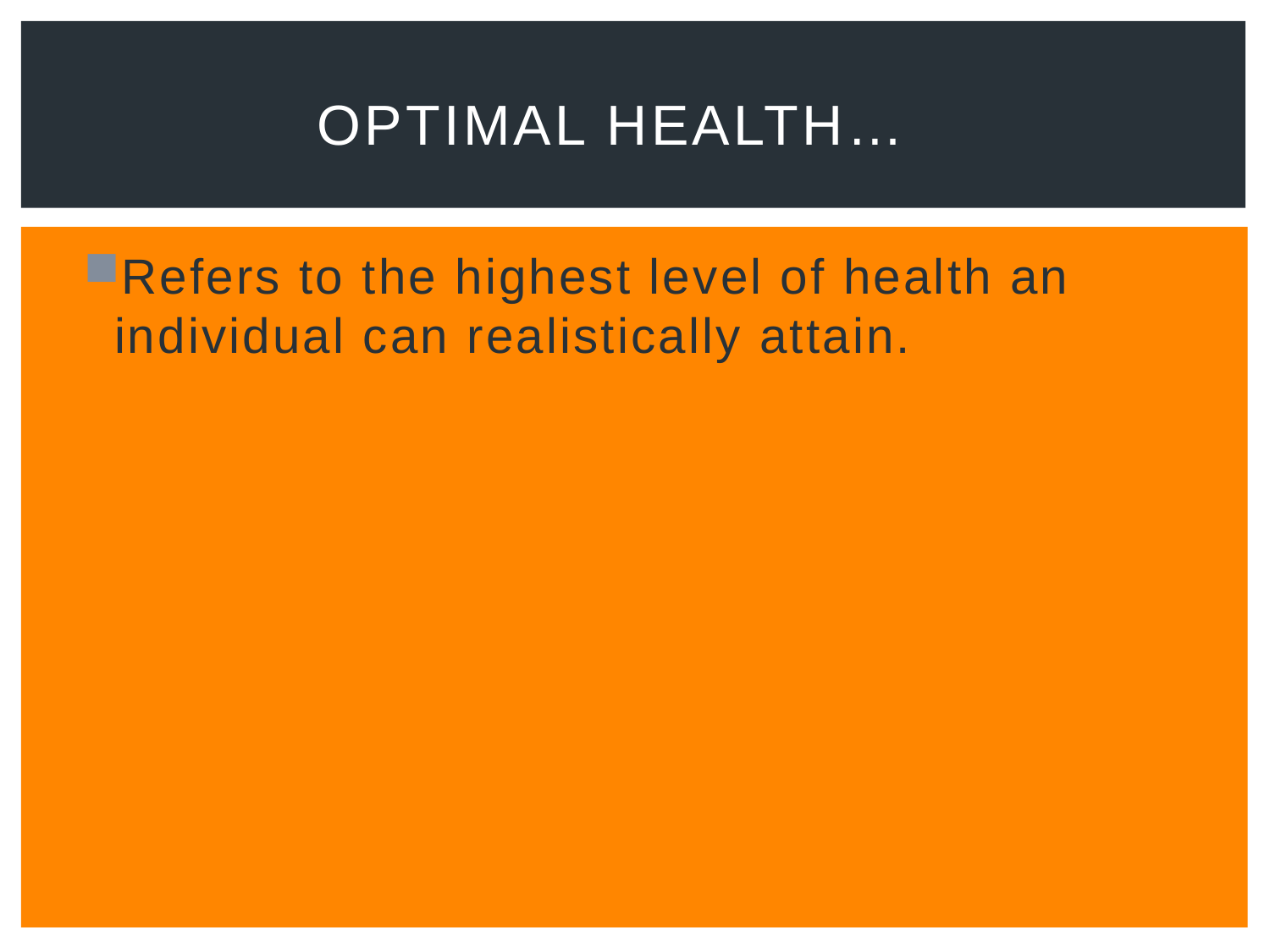

# OPTIMAL HEALTH…
Refers to the highest level of health an individual can realistically attain.